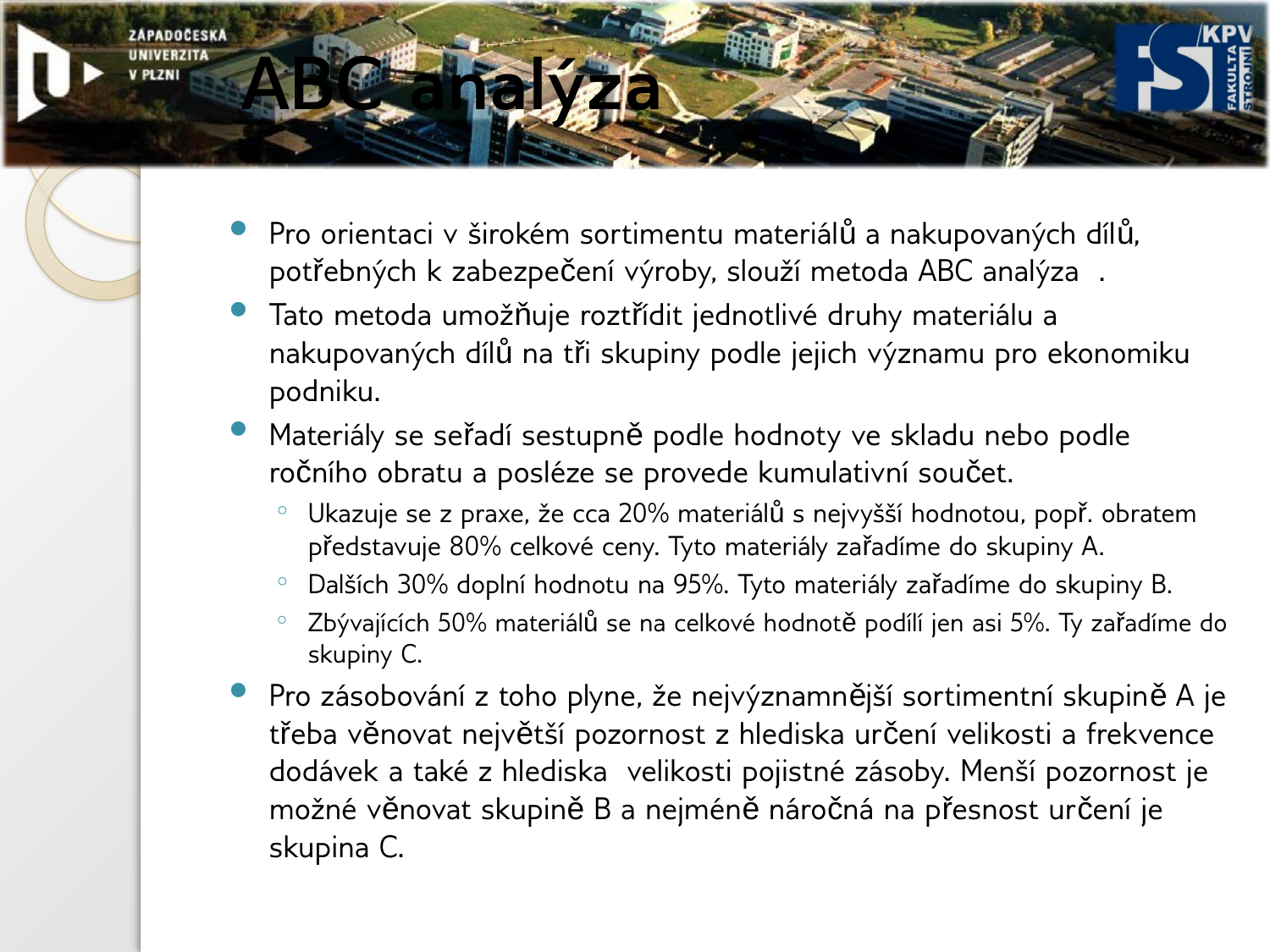

# ABC analýza
Pro orientaci v širokém sortimentu materiálů a nakupovaných dílů, potřebných k zabezpečení výroby, slouží metoda ABC analýza  .
Tato metoda umožňuje roztřídit jednotlivé druhy materiálu a nakupovaných dílů na tři skupiny podle jejich významu pro ekonomiku podniku.
Materiály se seřadí sestupně podle hodnoty ve skladu nebo podle ročního obratu a posléze se provede kumulativní součet.
Ukazuje se z praxe, že cca 20% materiálů s nejvyšší hodnotou, popř. obratem představuje 80% celkové ceny. Tyto materiály zařadíme do skupiny A.
Dalších 30% doplní hodnotu na 95%. Tyto materiály zařadíme do skupiny B.
Zbývajících 50% materiálů se na celkové hodnotě podílí jen asi 5%. Ty zařadíme do skupiny C.
Pro zásobování z toho plyne, že nejvýznamnější sortimentní skupině A je třeba věnovat největší pozornost z hlediska určení velikosti a frekvence dodávek a také z hlediska  velikosti pojistné zásoby. Menší pozornost je možné věnovat skupině B a nejméně náročná na přesnost určení je skupina C.